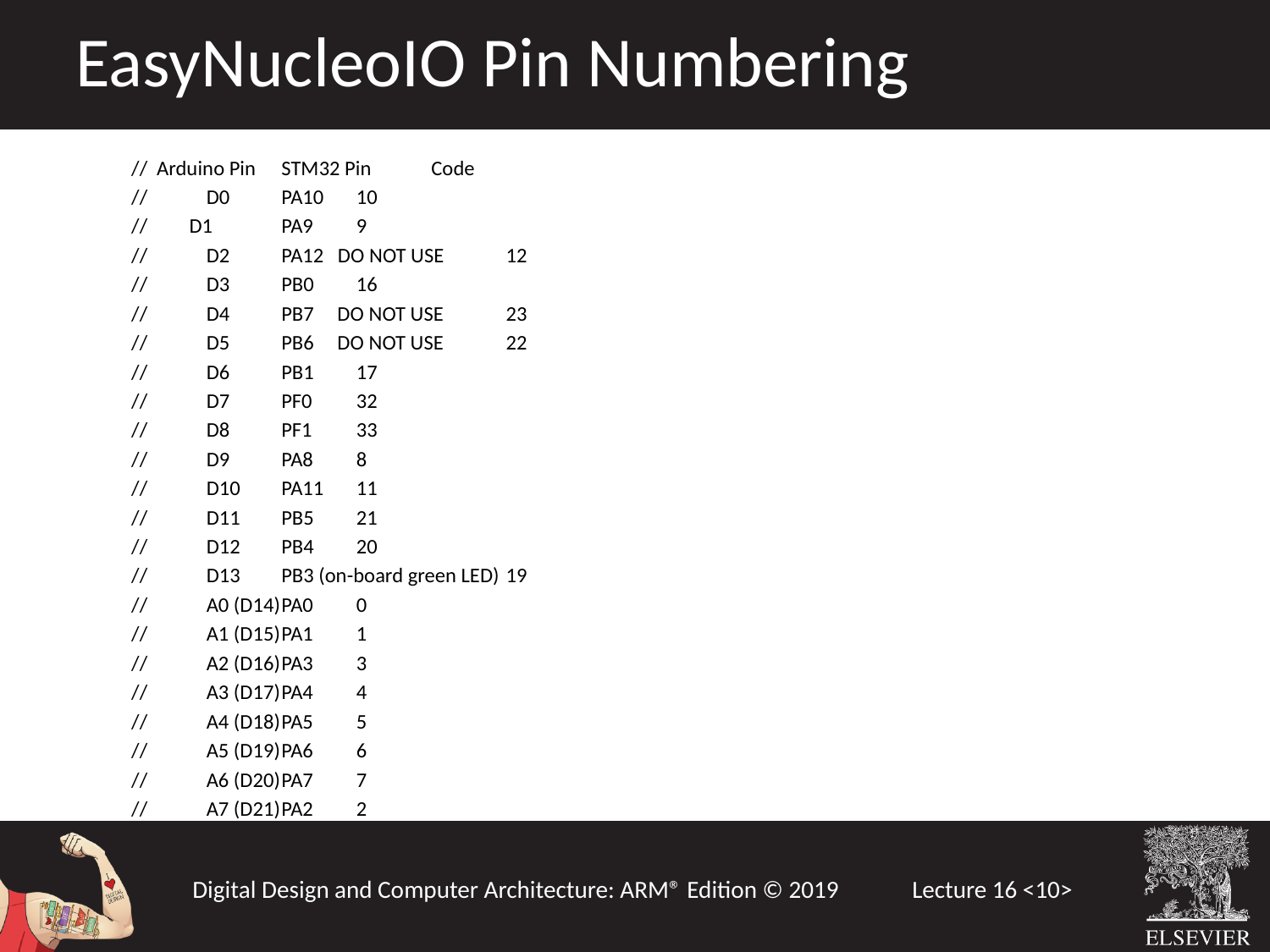

EasyNucleoIO Pin Numbering
//  Arduino Pin 	STM32 Pin		Code
//	D0	PA10		10
//         D1	PA9		9
//	D2	PA12   DO NOT USE	12
//	D3	PB0		16
//	D4	PB7     DO NOT USE	23
//	D5	PB6     DO NOT USE	22
//	D6	PB1		17
//	D7	PF0		32
//	D8	PF1		33
//	D9	PA8		8
//	D10	PA11		11
//	D11	PB5		21
//	D12	PB4		20
//	D13	PB3 (on-board green LED)	19
//	A0 (D14)	PA0		0
//	A1 (D15)	PA1		1
//	A2 (D16)	PA3		3
//	A3 (D17)	PA4		4
//	A4 (D18)	PA5		5
//	A5 (D19)	PA6		6
//	A6 (D20)	PA7		7
//	A7 (D21)	PA2		2